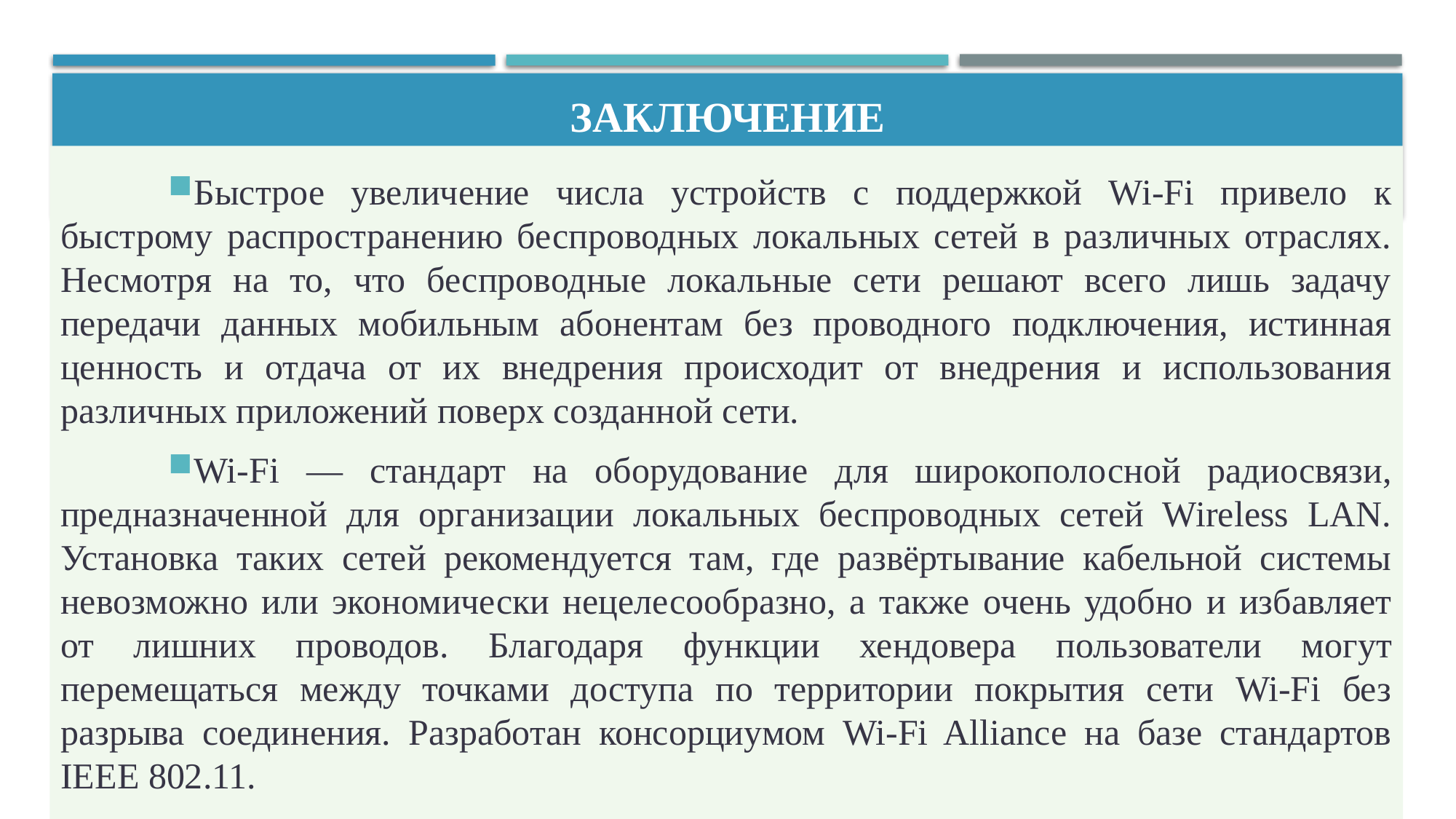

# заключение
Быстрое увеличение числа устройств с поддержкой Wi-Fi привело к быстрому распространению беспроводных локальных сетей в различных отраслях. Несмотря на то, что беспроводные локальные сети решают всего лишь задачу передачи данных мобильным абонентам без проводного подключения, истинная ценность и отдача от их внедрения происходит от внедрения и использования различных приложений поверх созданной сети.
Wi-Fi — стандарт на оборудование для широкополосной радиосвязи, предназначенной для организации локальных беспроводных сетей Wireless LAN. Установка таких сетей рекомендуется там, где развёртывание кабельной системы невозможно или экономически нецелесообразно, а также очень удобно и избавляет от лишних проводов. Благодаря функции хендовера пользователи могут перемещаться между точками доступа по территории покрытия сети Wi-Fi без разрыва соединения. Разработан консорциумом Wi-Fi Alliance на базе стандартов IEEE 802.11.